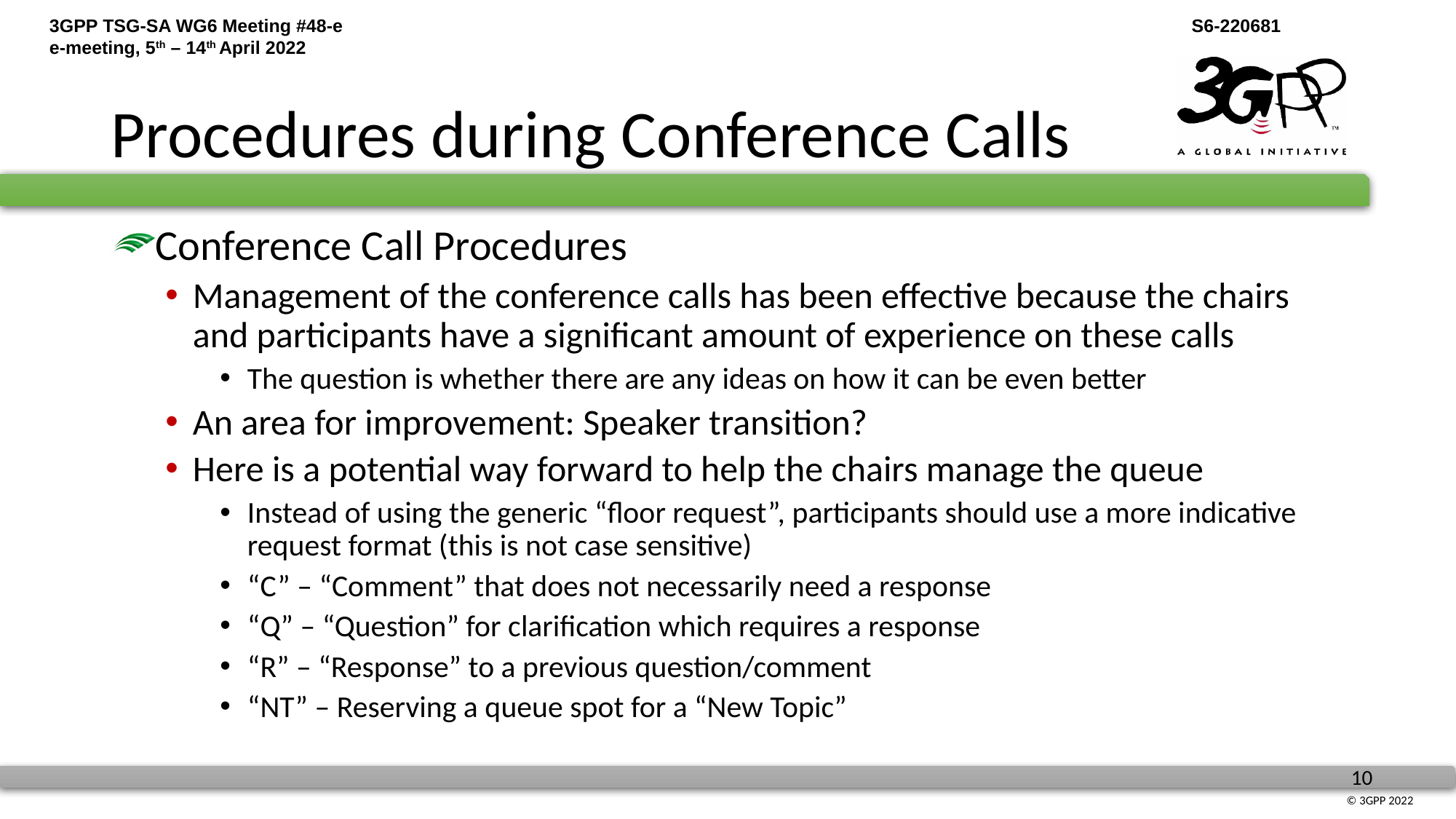

# Procedures during Conference Calls
Conference Call Procedures
Management of the conference calls has been effective because the chairs and participants have a significant amount of experience on these calls
The question is whether there are any ideas on how it can be even better
An area for improvement: Speaker transition?
Here is a potential way forward to help the chairs manage the queue
Instead of using the generic “floor request”, participants should use a more indicative request format (this is not case sensitive)
“C” – “Comment” that does not necessarily need a response
“Q” – “Question” for clarification which requires a response
“R” – “Response” to a previous question/comment
“NT” – Reserving a queue spot for a “New Topic”